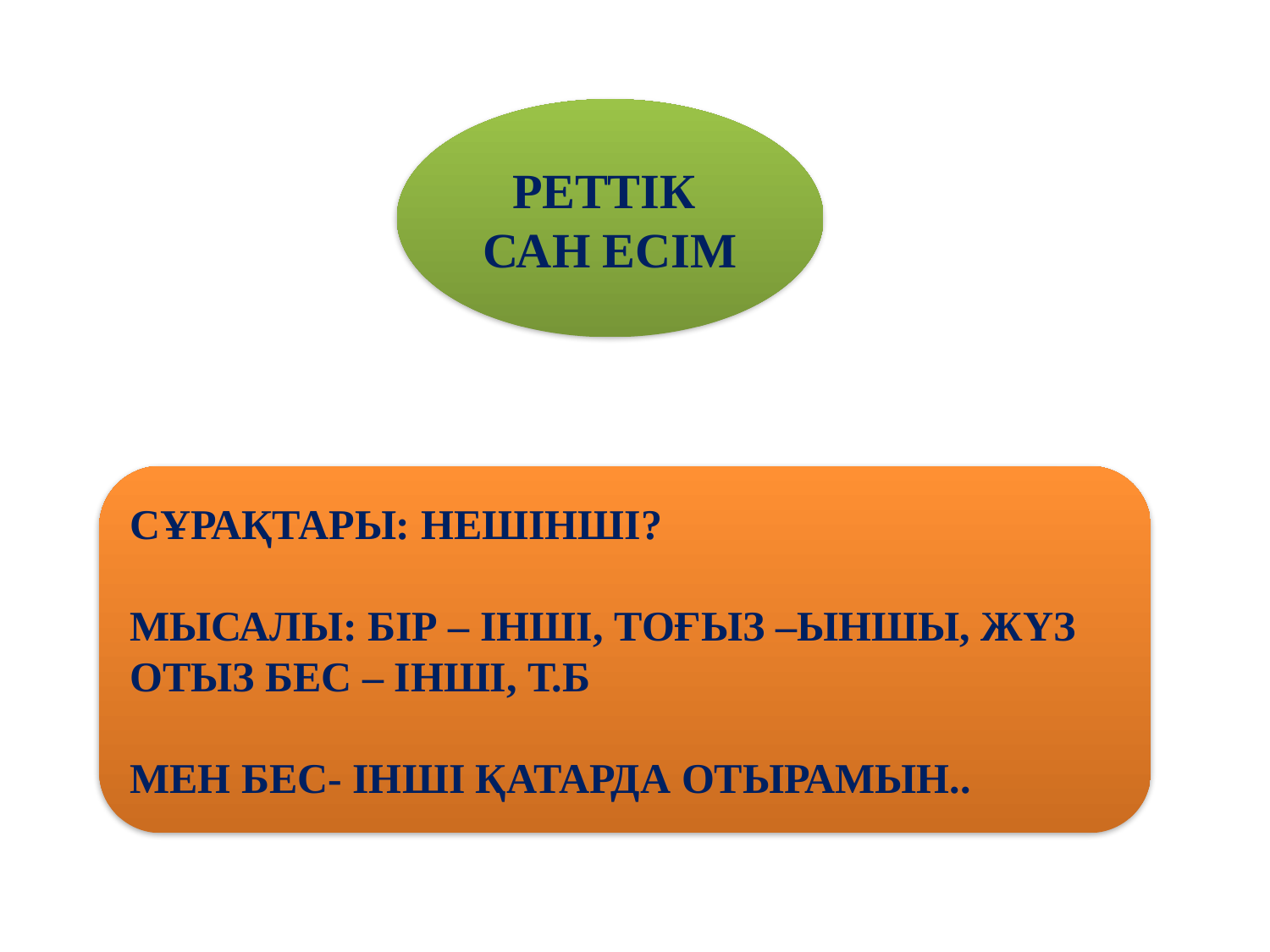

РЕТТІК  САН ЕСІМ
СҰРАҚТАРЫ: НЕШІНШІ?

МЫСАЛЫ: БІР – ІНШІ, ТОҒЫЗ –ЫНШЫ, ЖҮЗ ОТЫЗ БЕС – ІНШІ, Т.Б

МЕН БЕС- ІНШІ ҚАТАРДА ОТЫРАМЫН..